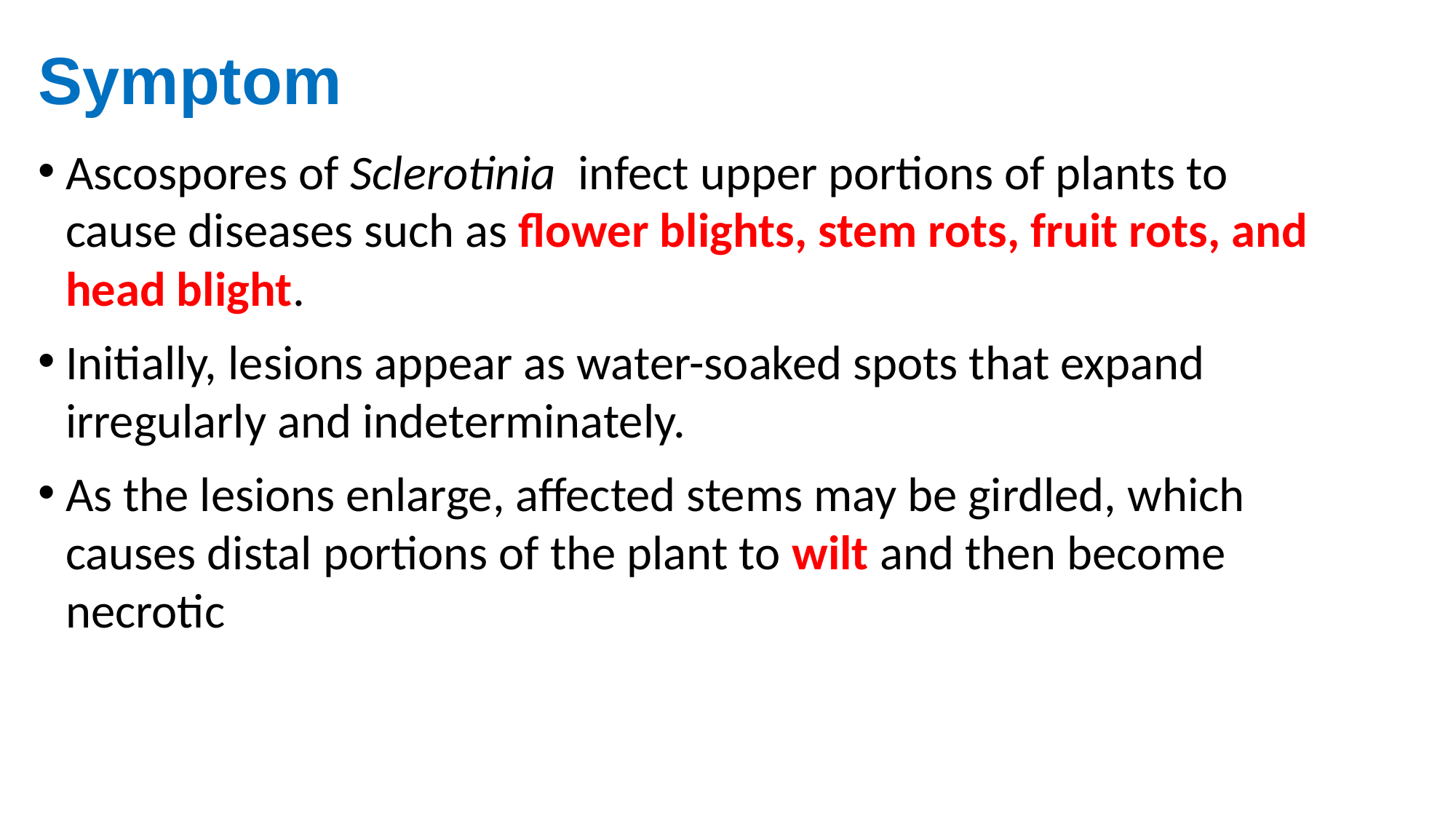

# Symptom
Ascospores of Sclerotinia  infect upper portions of plants to cause diseases such as flower blights, stem rots, fruit rots, and head blight.
Initially, lesions appear as water-soaked spots that expand irregularly and indeterminately.
As the lesions enlarge, affected stems may be girdled, which causes distal portions of the plant to wilt and then become necrotic